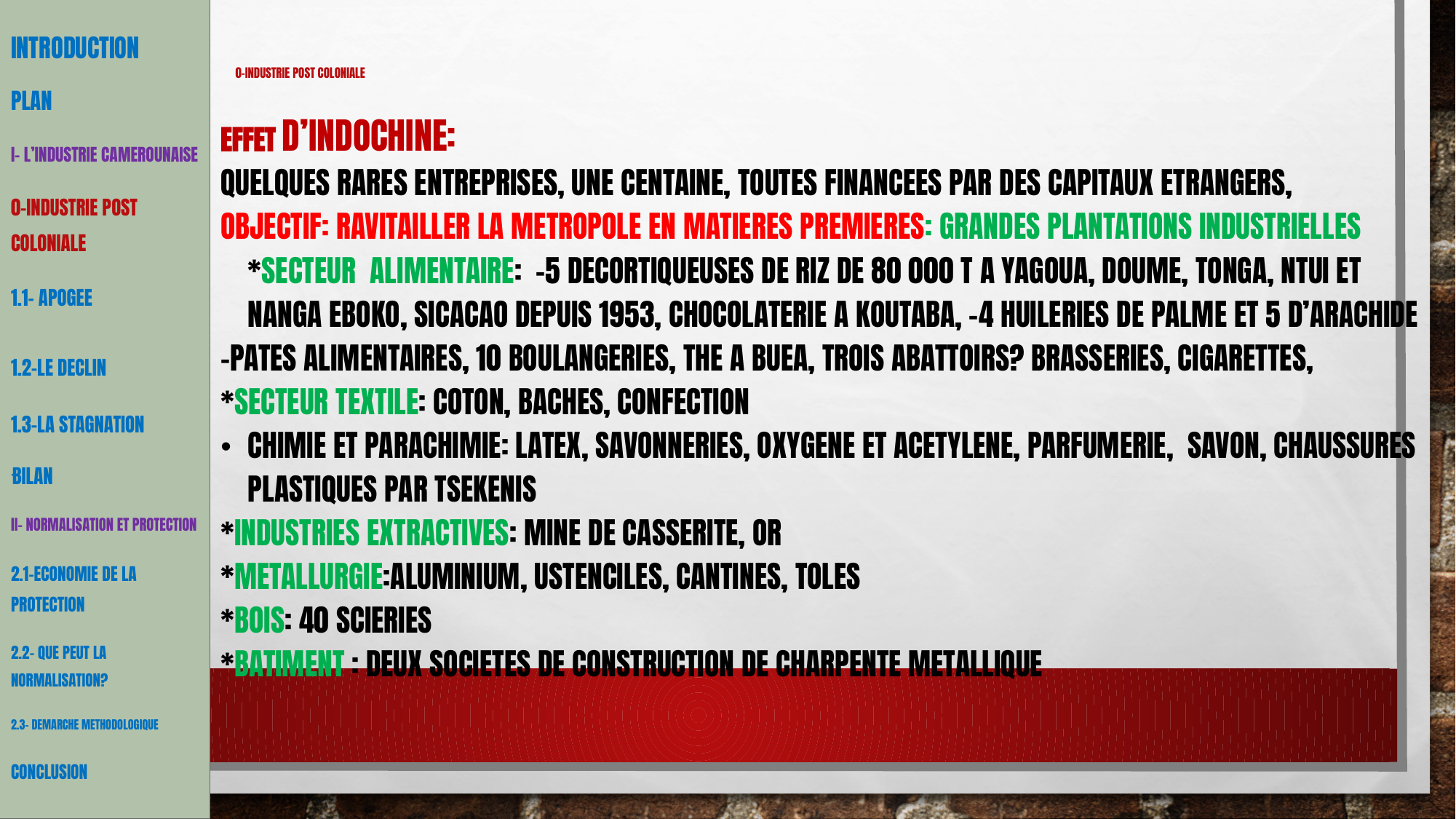

INTRODUCTION

PLAN

I- L’INDUSTRIE CAMEROUNAISE

0-Industrie post
colonialE

1.1- Apogee

1.2-Le declin

1.3-La Stagnation
BILAN

iI- NORMALISATION ET PROTECTION

2.1-economie de la protection

2.2- QUE PEUT LA
NORMALISATION?

2.3- DEMARCHE METHODOLOGIQUE

CONCLUSION
# 0-Industrie post colonialE

EFFET D’INDOCHINE:
QUELQUES RARES ENTREPRISES, UNE CENTAINE, TOUTES FINANCEES PAR DES CAPITAUX ETRANGERS,
Objectif: RAVITAILLER LA METROPOLE EN MATIERES PREMIERES: grandeS plantationS industrielleS
*SECTEUR  ALIMENTAIRE:  -5 DECORTIQUEUSES DE RIZ DE 80 000 T A YAGOUA, DOUME, TONGA, NTUI ET NANGA EBOKO, SICACAO DEPUIS 1953, CHOCOLATERIE A KOUTABA, -4 HUILERIES DE PALME ET 5 D’ARACHIDE
-PATES ALIMENTAIRES, 10 BOULANGERIES, THE A BUEA, TROIS ABATTOIRS? BRASSERIES, CIGARETTES,
*SECTEUR TEXTILE: COTON, BACHES, CONFECTION
CHIMIE ET PARACHIMIE: LATEX, SAVONNERIES, OXYGENE ET ACETYLENE, PARFUMERIE,  SAVON, CHAUSSURES PLASTIQUES PAR TSEKENIS
*INDUSTRIES EXTRACTIVES: MINE DE CASSERITE, OR
*METALLURGIE:ALUMINIUM, USTENCILES, CANTINES, TOLES
*BOIS: 40 SCIERIES
*BATIMENT : DEUX SOCIETES DE CONSTRUCTION DE CHARPENTE METALLIQUE